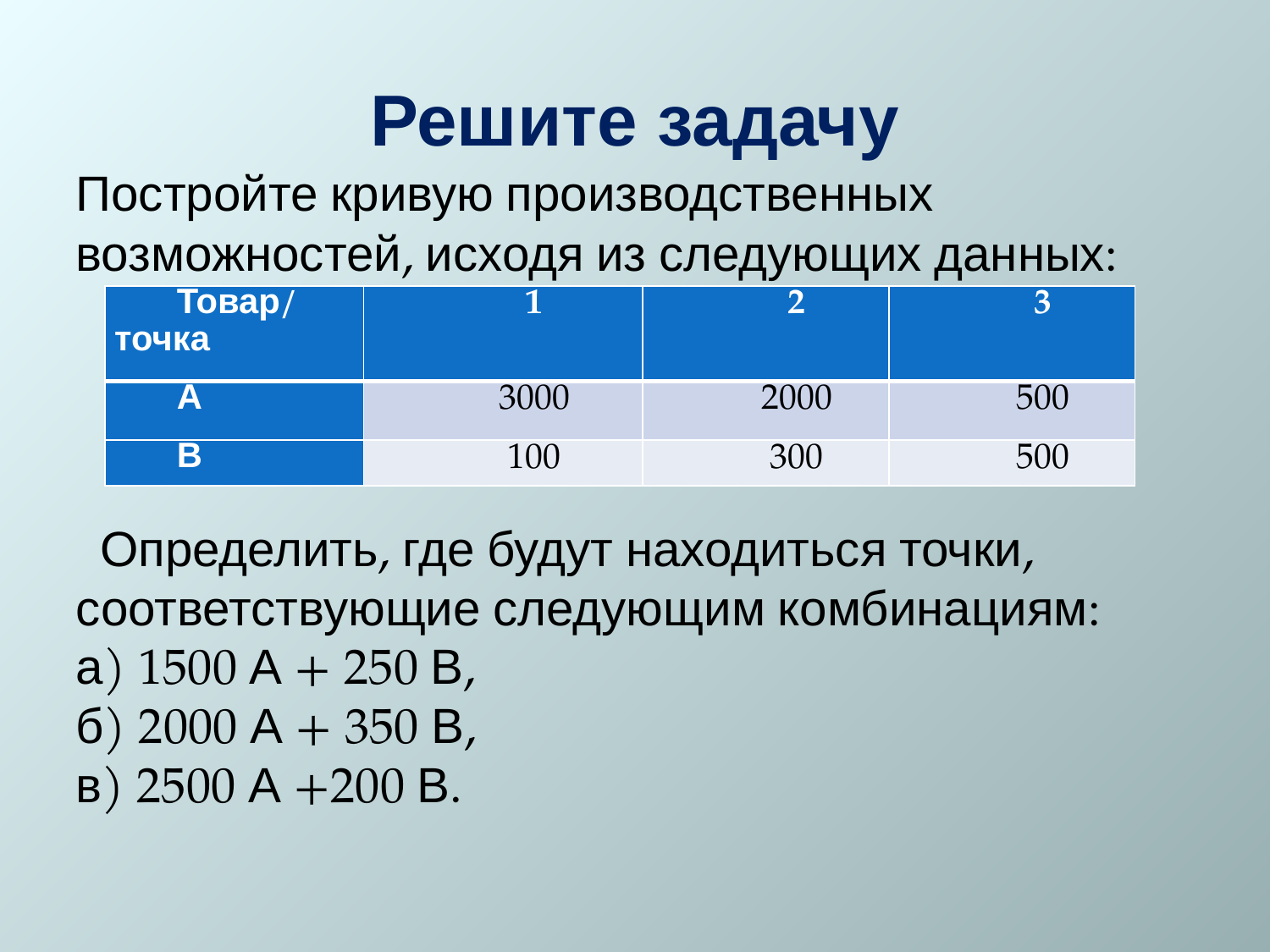

# Решите задачу
Постройте кривую производственных возможностей, исходя из следующих данных:

  Определить, где будут находиться точки, соответствующие следующим комбинациям:
а) 1500 А + 250 В,
б) 2000 А + 350 В,
в) 2500 А +200 В.

| Товар/точка | 1 | 2 | 3 |
| --- | --- | --- | --- |
| А | 3000 | 2000 | 500 |
| В | 100 | 300 | 500 |